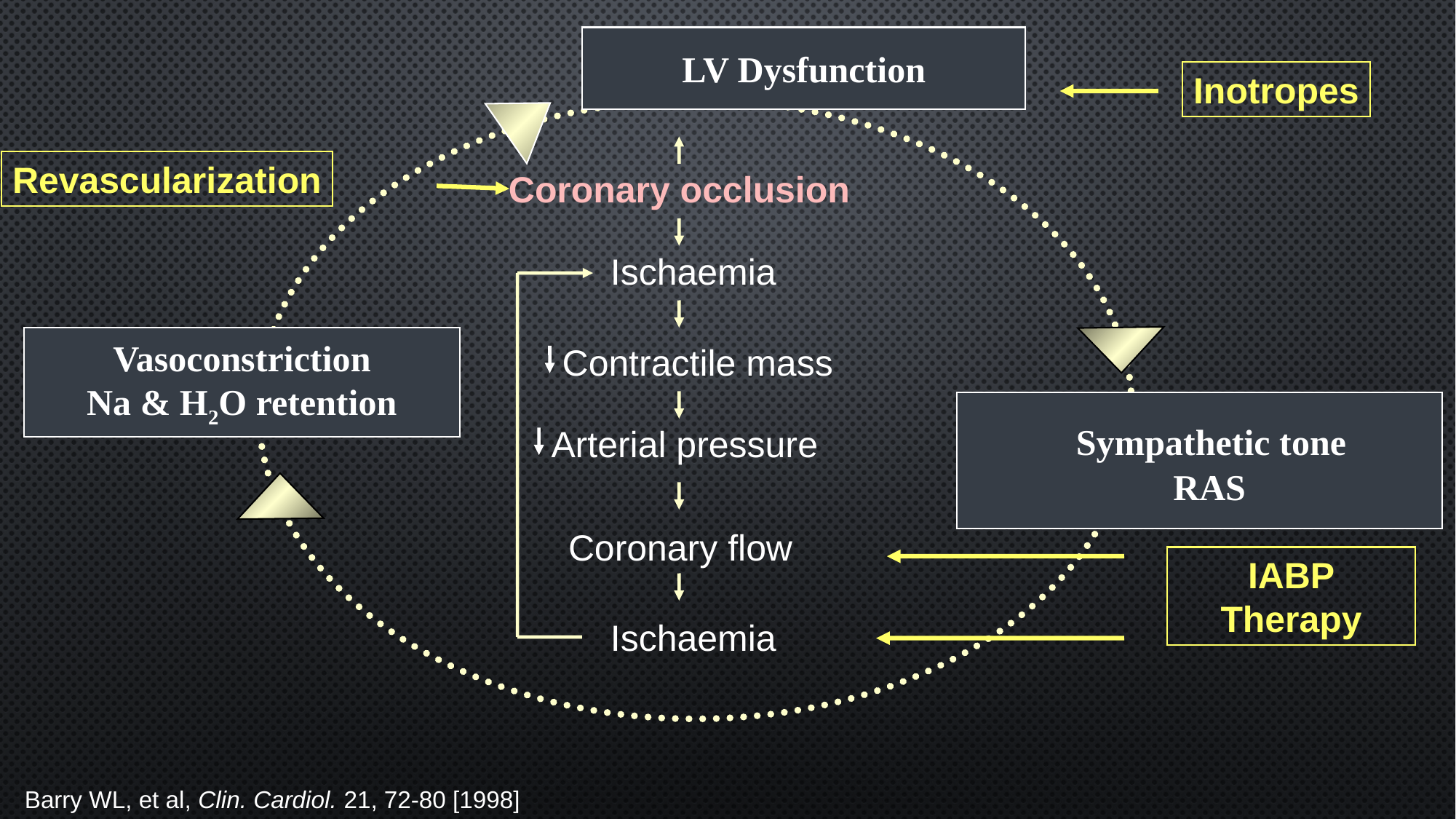

LV Dysfunction

Inotropes

Revascularization

Coronary occlusion

Ischaemia

Contractile mass

Arterial pressure

Coronary flow

Ischaemia

Vasoconstriction
Na & H2O retention
  Sympathetic tone
  RAS

IABP
Therapy

Barry WL, et al, Clin. Cardiol. 21, 72-80 [1998]